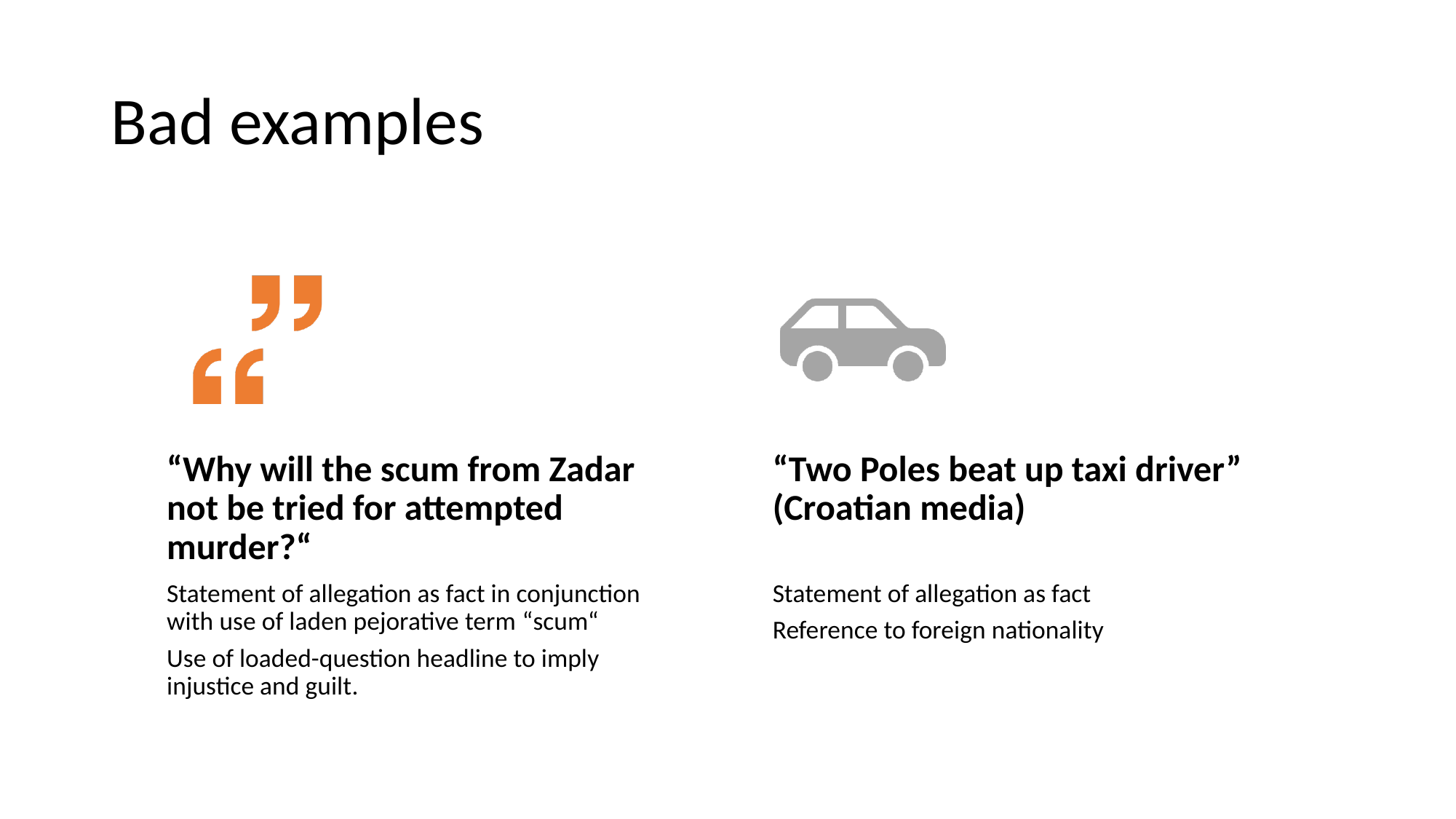

# Bad examples
“Why will the scum from Zadar not be tried for attempted murder?“
Statement of allegation as fact in conjunction with use of laden pejorative term “scum“
Use of loaded-question headline to imply injustice and guilt.
“Two Poles beat up taxi driver” (Croatian media)
Statement of allegation as fact
Reference to foreign nationality